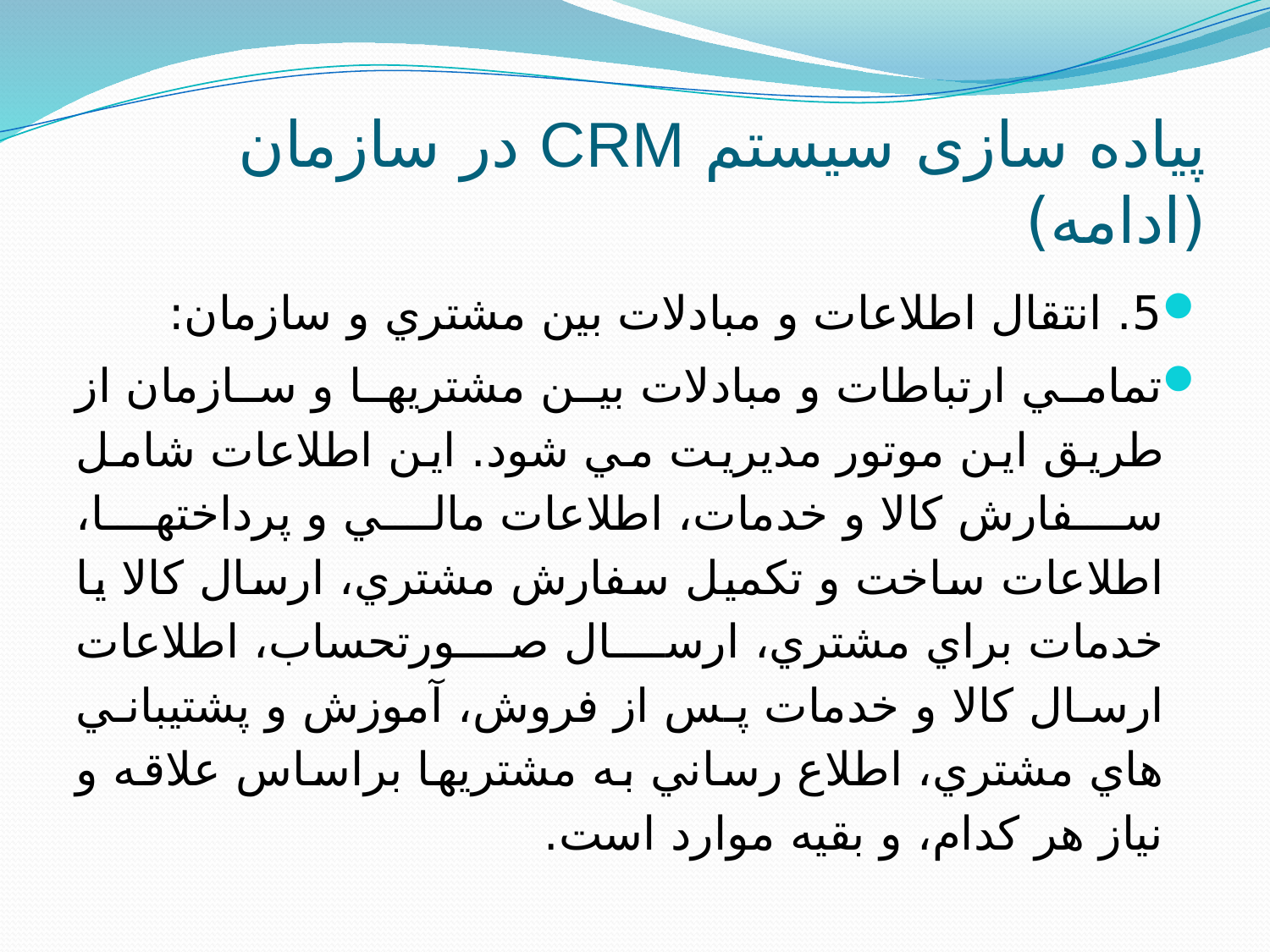

# پیاده سازی سیستم CRM در سازمان (ادامه)
5. انتقال اطلاعات و مبادلات بين مشتري و سازمان:
تمامي ارتباطات و مبادلات بين مشتريها و سازمان از طريق اين موتور مديريت مي شود. اين اطلاعات شامل سفارش كالا و خدمات، اطلاعات مالي و پرداختها، اطلاعات ساخت و تكميل سفارش مشتري، ارسال كالا يا خدمات براي مشتري، ارسال صورتحساب، اطلاعات ارسال كالا و خدمات پس از فروش، آموزش و پشتيباني هاي مشتري، اطلاع رساني به مشتريها براساس علاقه و نياز هر كدام، و بقيه موارد است.